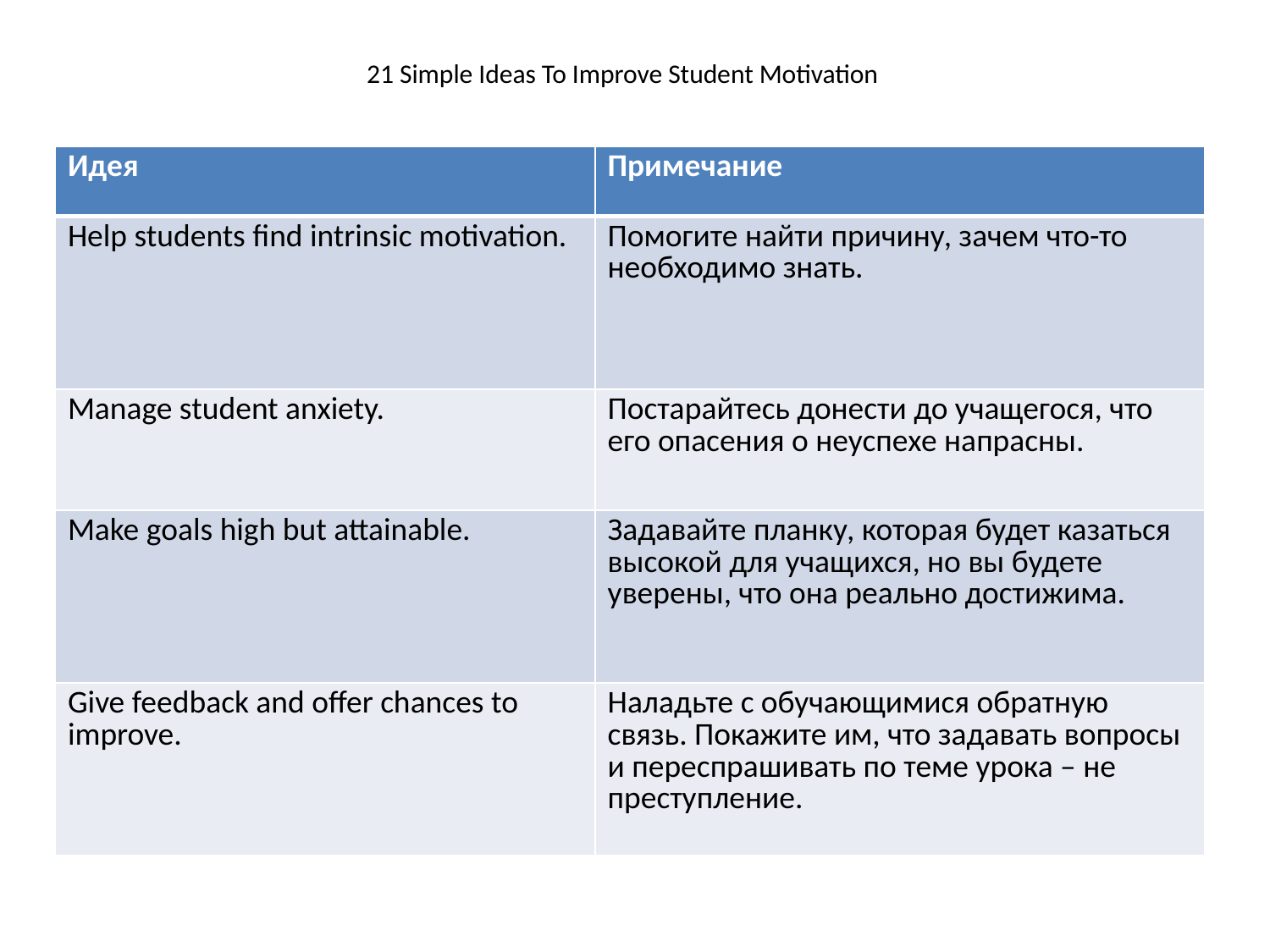

# 21 Simple Ideas To Improve Student Motivation
| Идея | Примечание |
| --- | --- |
| Help students find intrinsic motivation. | Помогите найти причину, зачем что-то необходимо знать. |
| Manage student anxiety. | Постарайтесь донести до учащегося, что его опасения о неуспехе напрасны. |
| Make goals high but attainable. | Задавайте планку, которая будет казаться высокой для учащихся, но вы будете уверены, что она реально достижима. |
| Give feedback and offer chances to improve. | Наладьте с обучающимися обратную связь. Покажите им, что задавать вопросы и переспрашивать по теме урока – не преступление. |